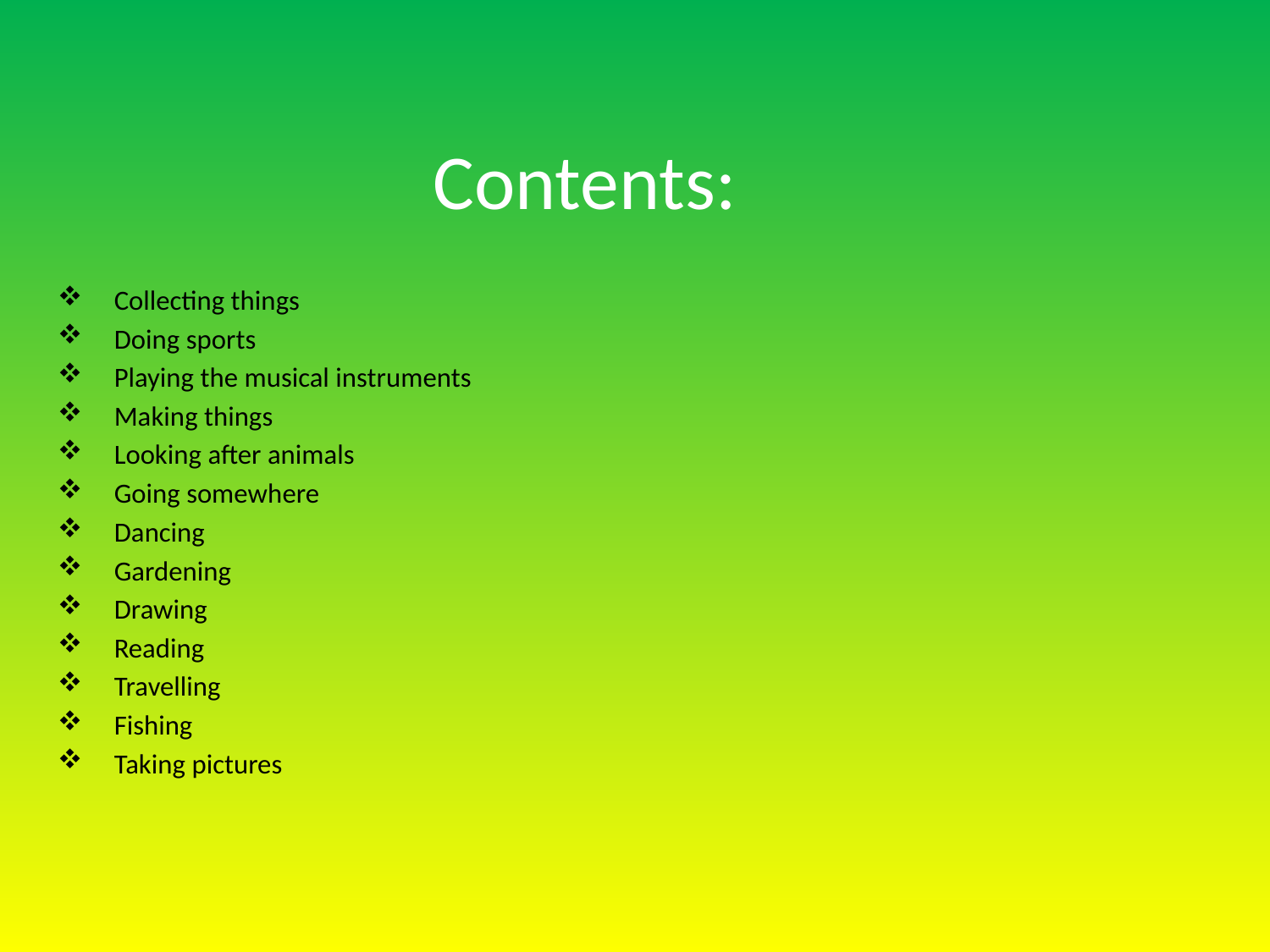

# Contents:
Collecting things
Doing sports
Playing the musical instruments
Making things
Looking after animals
Going somewhere
Dancing
Gardening
Drawing
Reading
Travelling
Fishing
Taking pictures